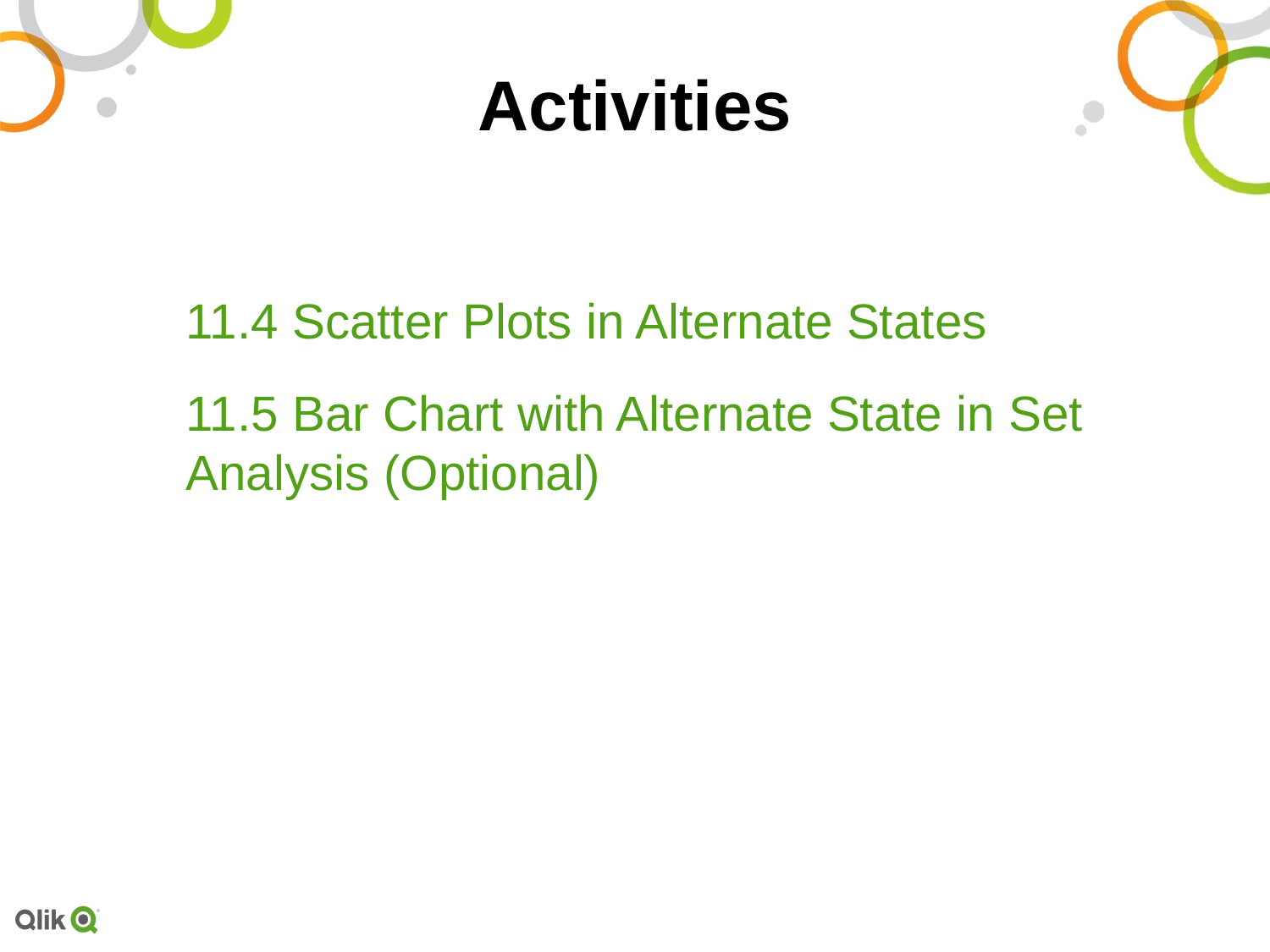

# Activities
11.4 Scatter Plots in Alternate States
11.5 Bar Chart with Alternate State in Set Analysis (Optional)